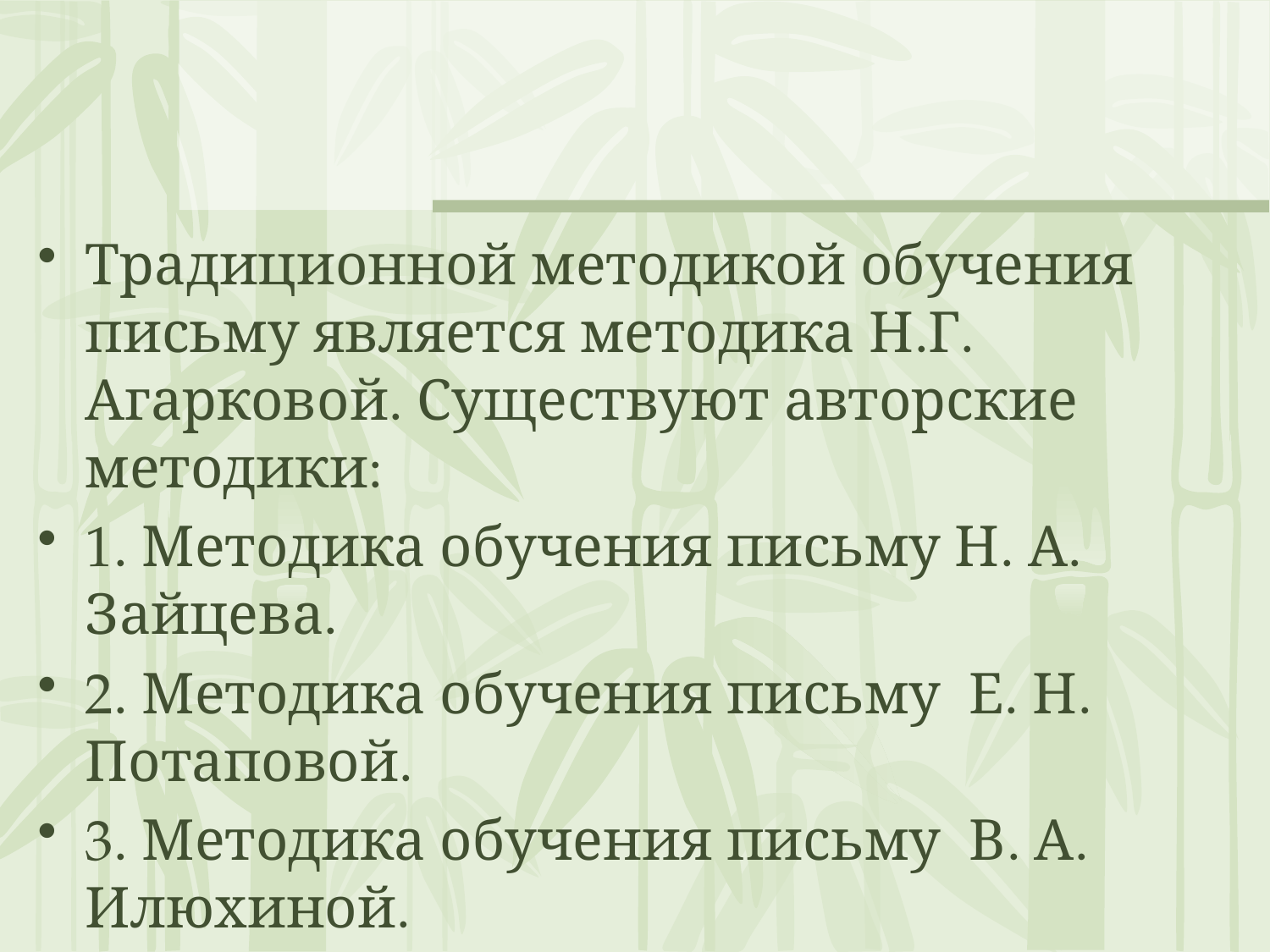

#
Традиционной методикой обучения письму является методика Н.Г. Агарковой. Существуют авторские методики:
1. Методика обучения письму Н. А. Зайцева.
2. Методика обучения письму  Е. Н. Потаповой.
3. Методика обучения письму  В. А. Илюхиной.